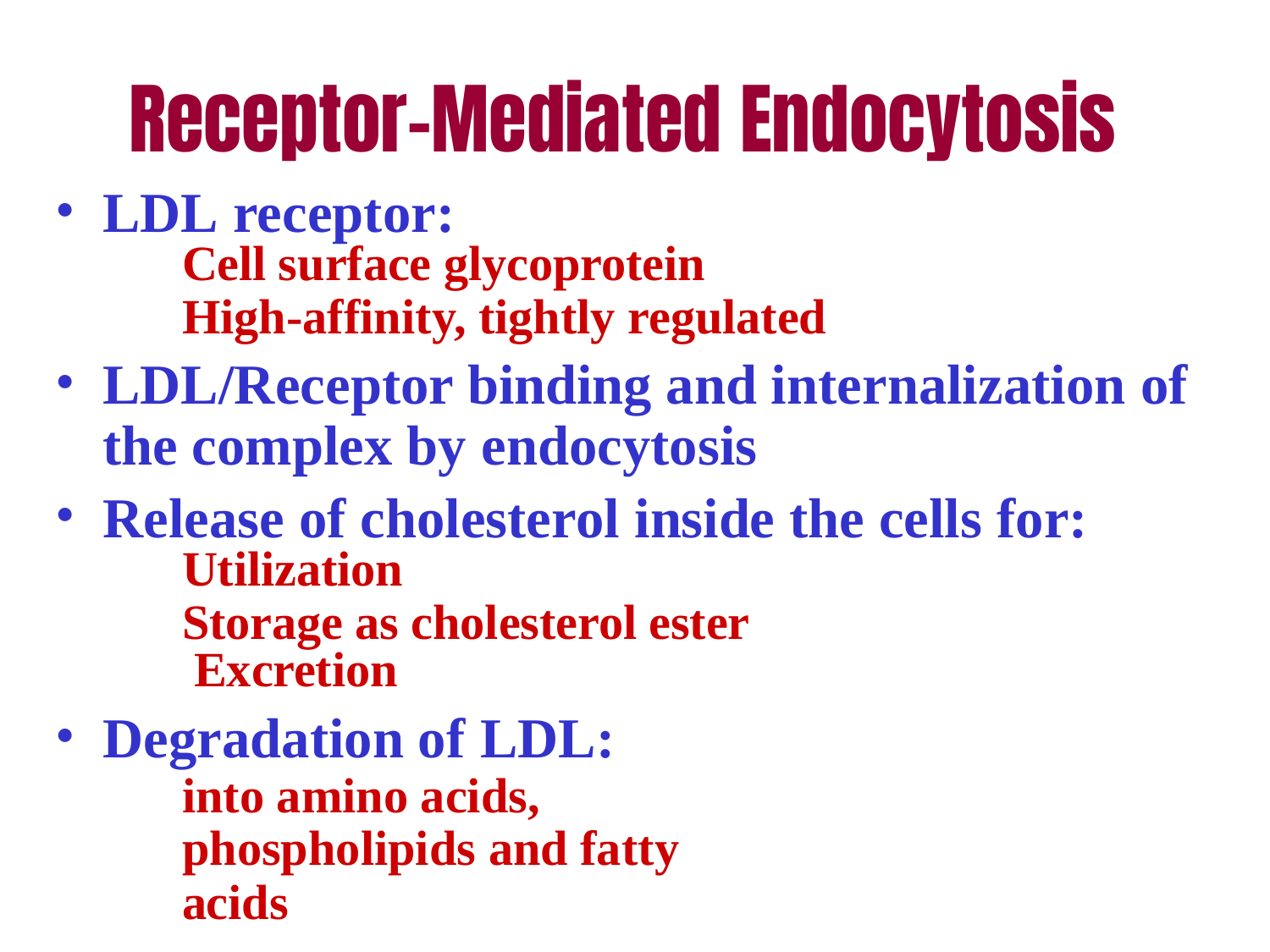

# Receptor-Mediated Endocytosis
LDL receptor:
Cell surface glycoprotein
High-affinity, tightly regulated
LDL/Receptor binding and internalization of
the complex by endocytosis
Release of cholesterol inside the cells for:
Utilization
Storage as cholesterol ester  Excretion
Degradation of LDL:
into amino acids, phospholipids and fatty acids
Degradation or recycling of receptor